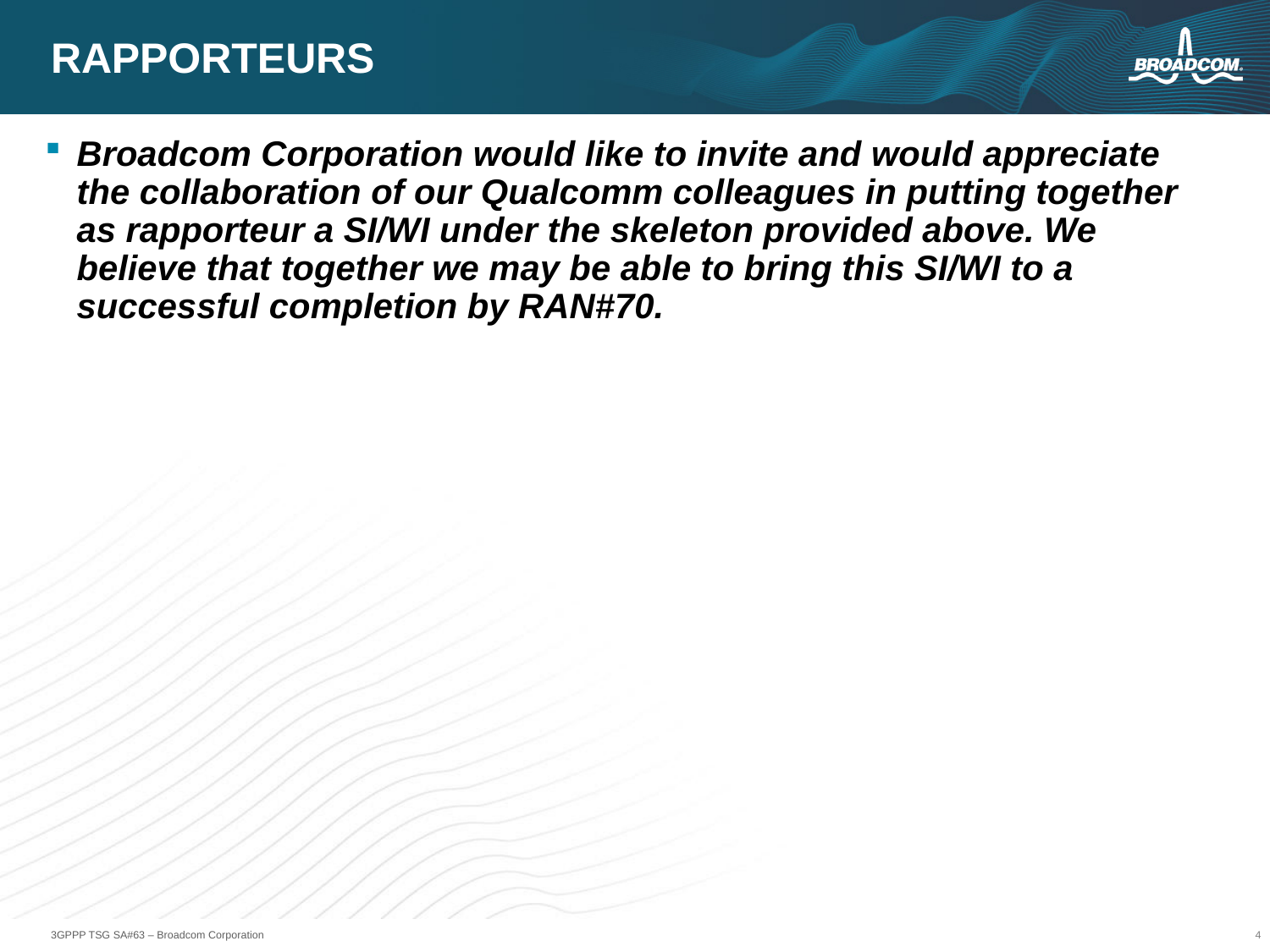

# Rapporteurs
Broadcom Corporation would like to invite and would appreciate the collaboration of our Qualcomm colleagues in putting together as rapporteur a SI/WI under the skeleton provided above. We believe that together we may be able to bring this SI/WI to a successful completion by RAN#70.